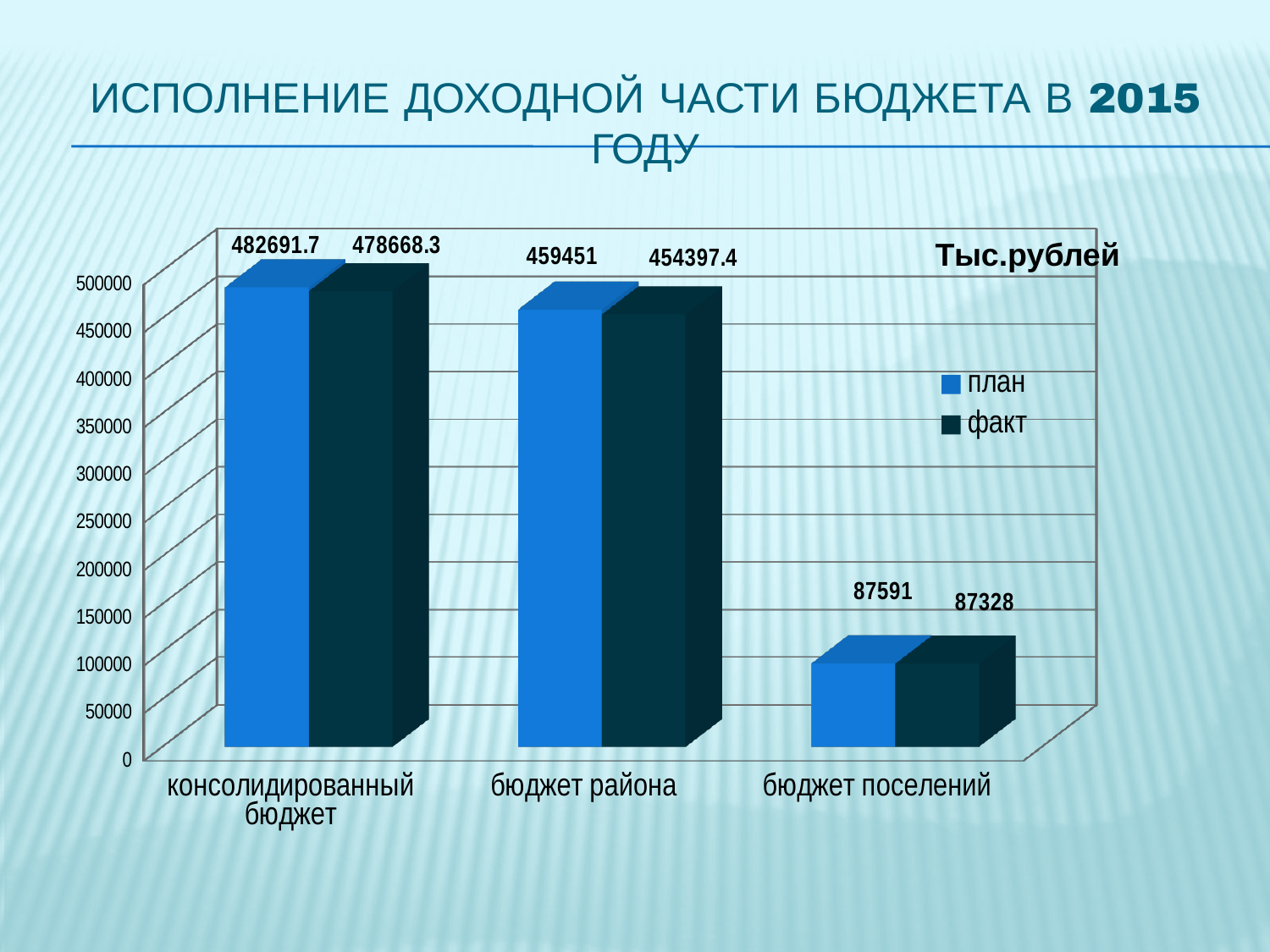

# Исполнение доходной части бюджета в 2015 году

[unsupported chart]

Тыс.рублей